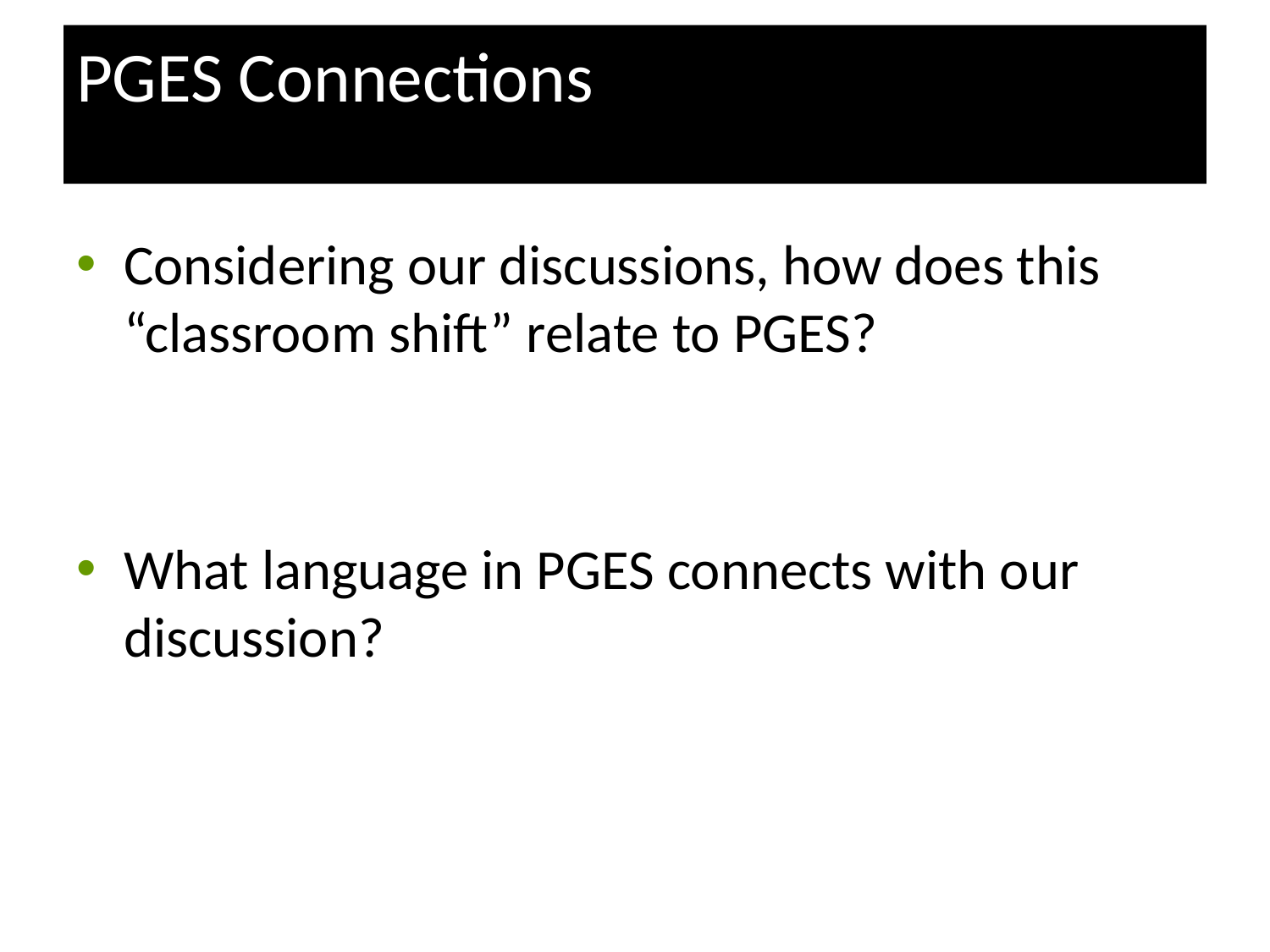

# PGES Connections
Considering our discussions, how does this “classroom shift” relate to PGES?

What language in PGES connects with our discussion?